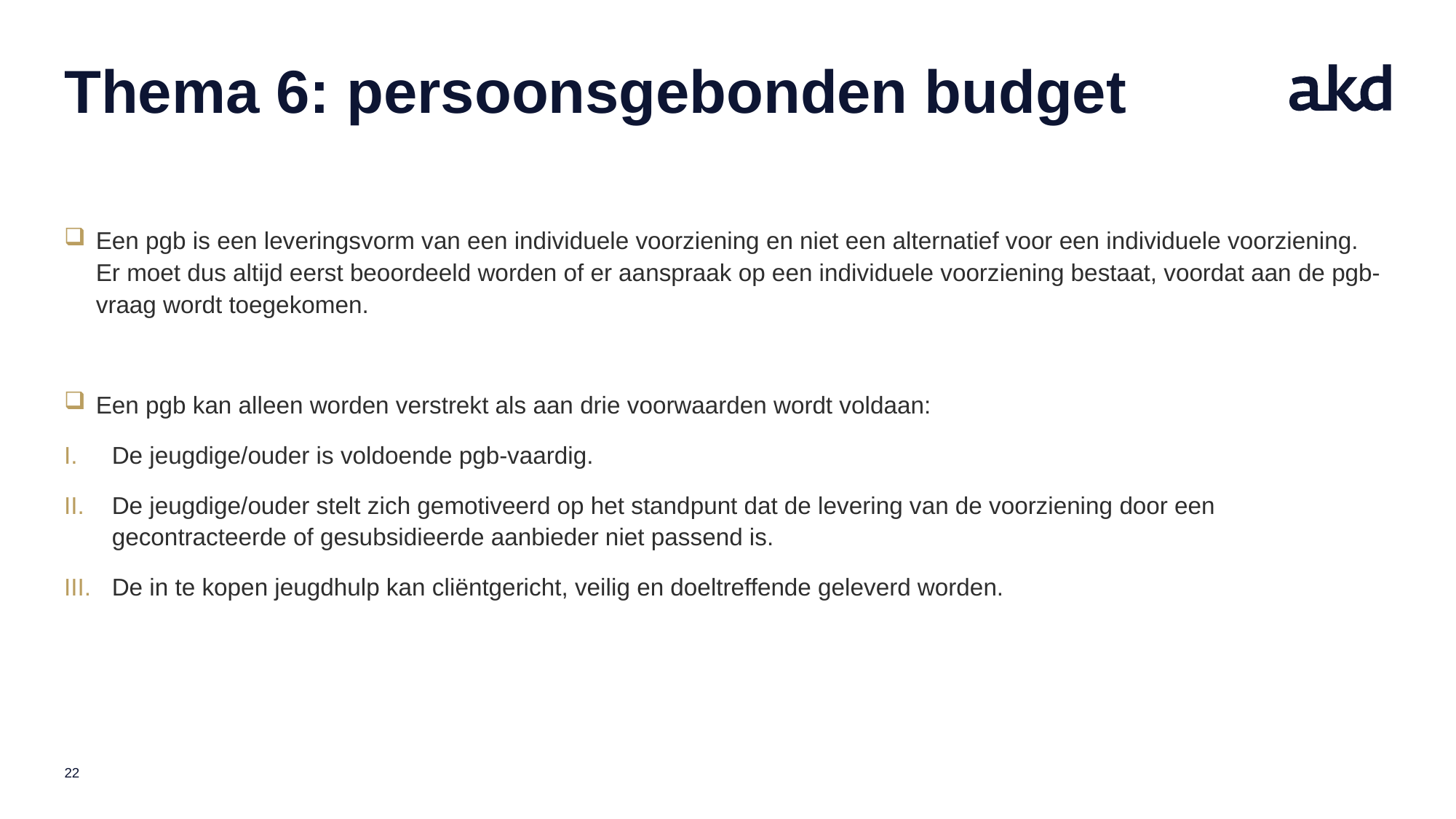

# Thema 6: persoonsgebonden budget

Een pgb is een leveringsvorm van een individuele voorziening en niet een alternatief voor een individuele voorziening. Er moet dus altijd eerst beoordeeld worden of er aanspraak op een individuele voorziening bestaat, voordat aan de pgb-vraag wordt toegekomen.

Een pgb kan alleen worden verstrekt als aan drie voorwaarden wordt voldaan:
De jeugdige/ouder is voldoende pgb-vaardig.
De jeugdige/ouder stelt zich gemotiveerd op het standpunt dat de levering van de voorziening door een gecontracteerde of gesubsidieerde aanbieder niet passend is.
De in te kopen jeugdhulp kan cliëntgericht, veilig en doeltreffende geleverd worden.
22